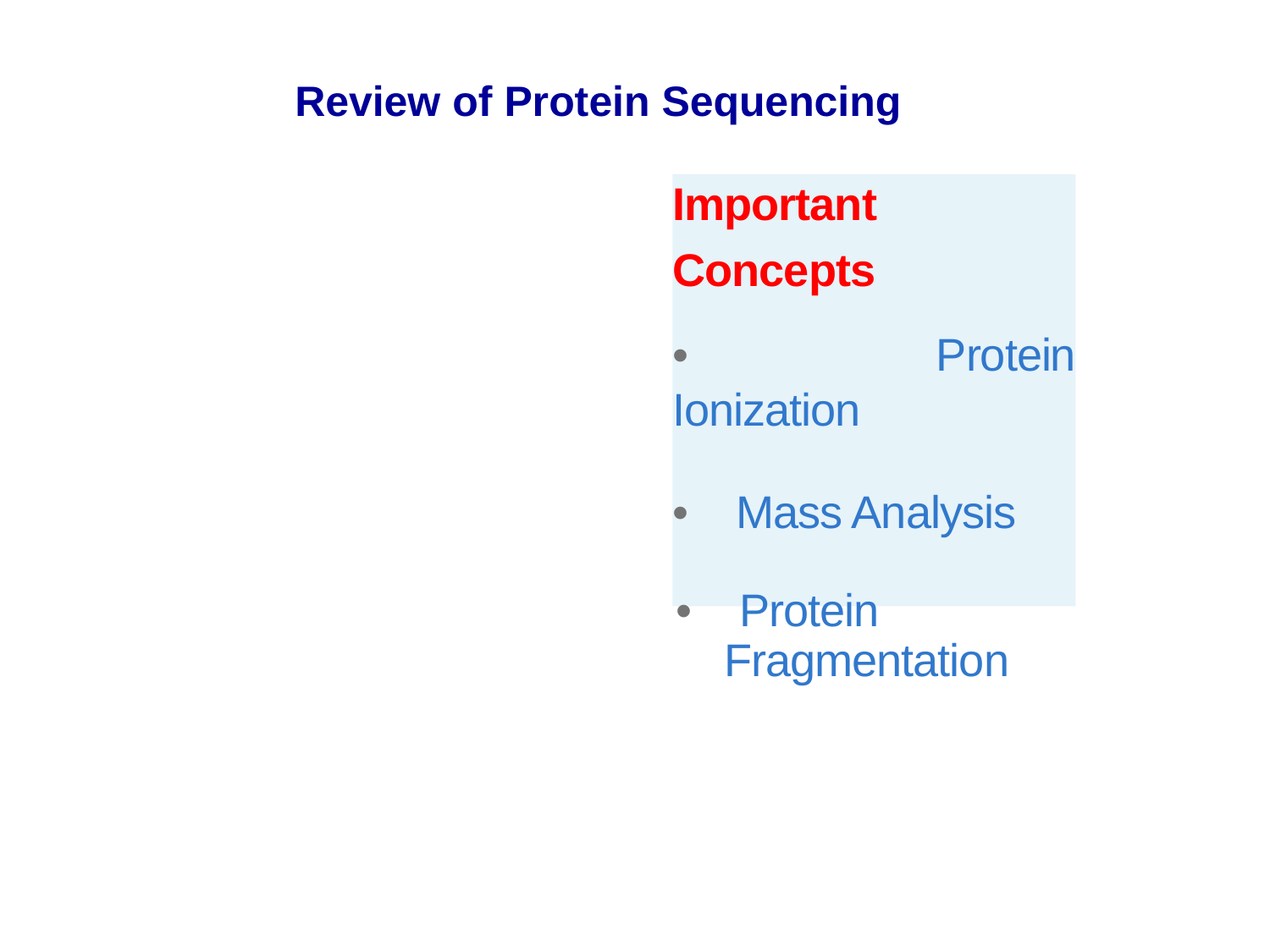

Review of Protein Sequencing
Important
Concepts
•    Protein Ionization
•    Mass Analysis
•    Protein Fragmentation